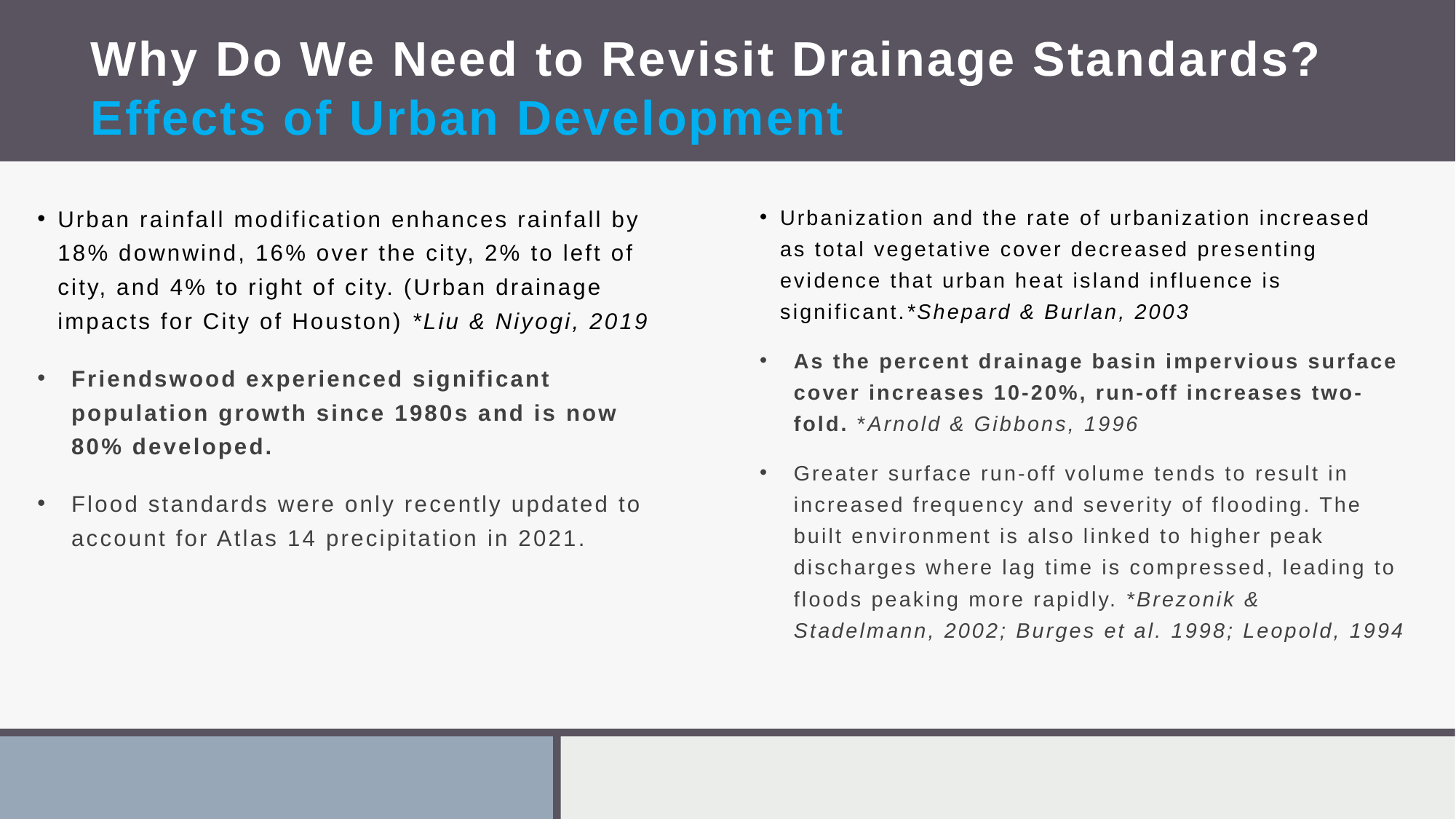

# Why Do We Need to Revisit Drainage Standards? Effects of Urban Development
Urban rainfall modification enhances rainfall by 18% downwind, 16% over the city, 2% to left of city, and 4% to right of city. (Urban drainage impacts for City of Houston) *Liu & Niyogi, 2019
Friendswood experienced significant population growth since 1980s and is now 80% developed.
Flood standards were only recently updated to account for Atlas 14 precipitation in 2021.

Urbanization and the rate of urbanization increased as total vegetative cover decreased presenting evidence that urban heat island influence is significant.*Shepard & Burlan, 2003
As the percent drainage basin impervious surface cover increases 10-20%, run-off increases two-fold. *Arnold & Gibbons, 1996
Greater surface run-off volume tends to result in increased frequency and severity of flooding. The built environment is also linked to higher peak discharges where lag time is compressed, leading to floods peaking more rapidly. *Brezonik & Stadelmann, 2002; Burges et al. 1998; Leopold, 1994